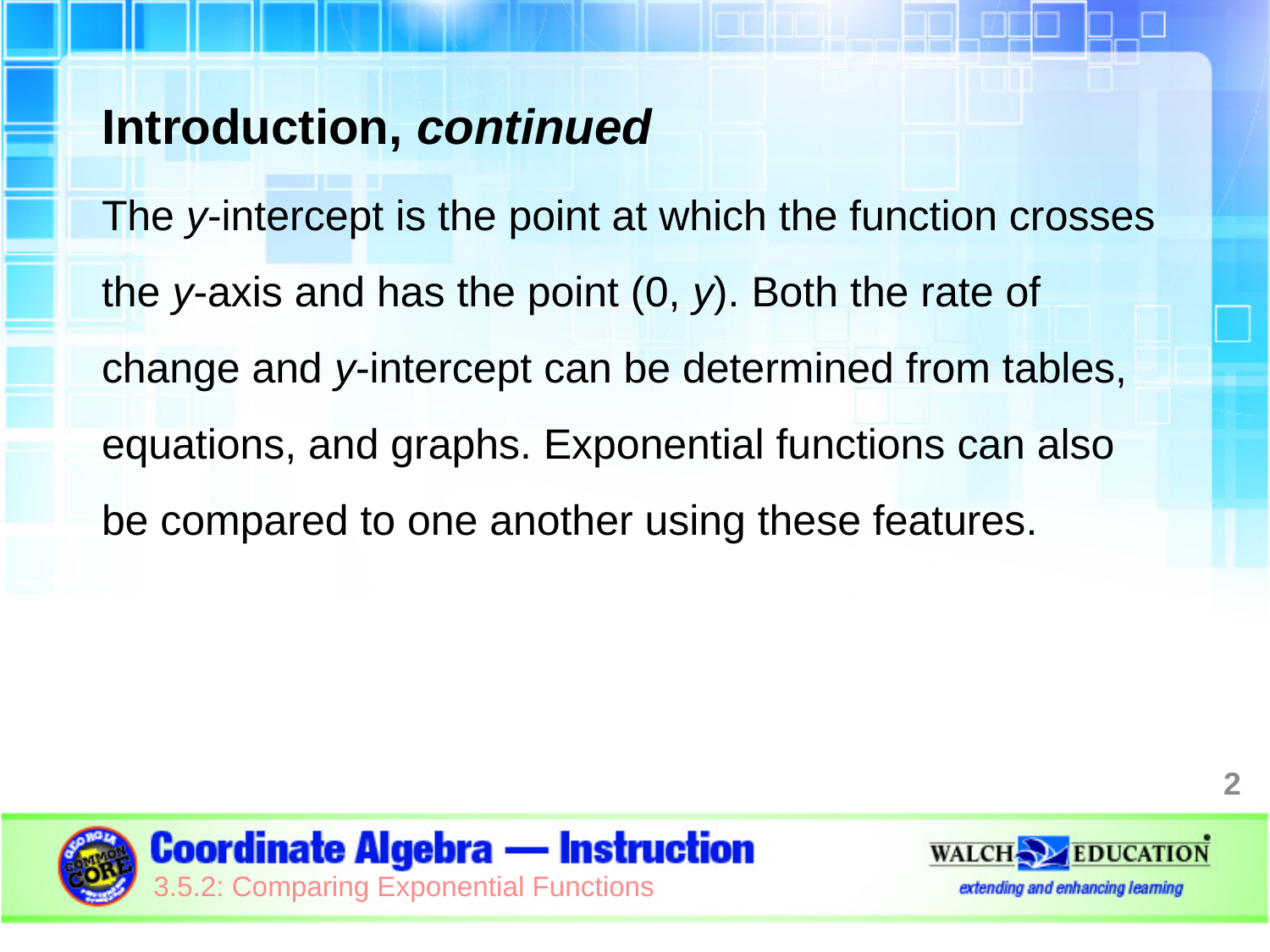

Introduction, continued
The y-intercept is the point at which the function crosses the y-axis and has the point (0, y). Both the rate of change and y-intercept can be determined from tables, equations, and graphs. Exponential functions can also be compared to one another using these features.
2
3.5.2: Comparing Exponential Functions